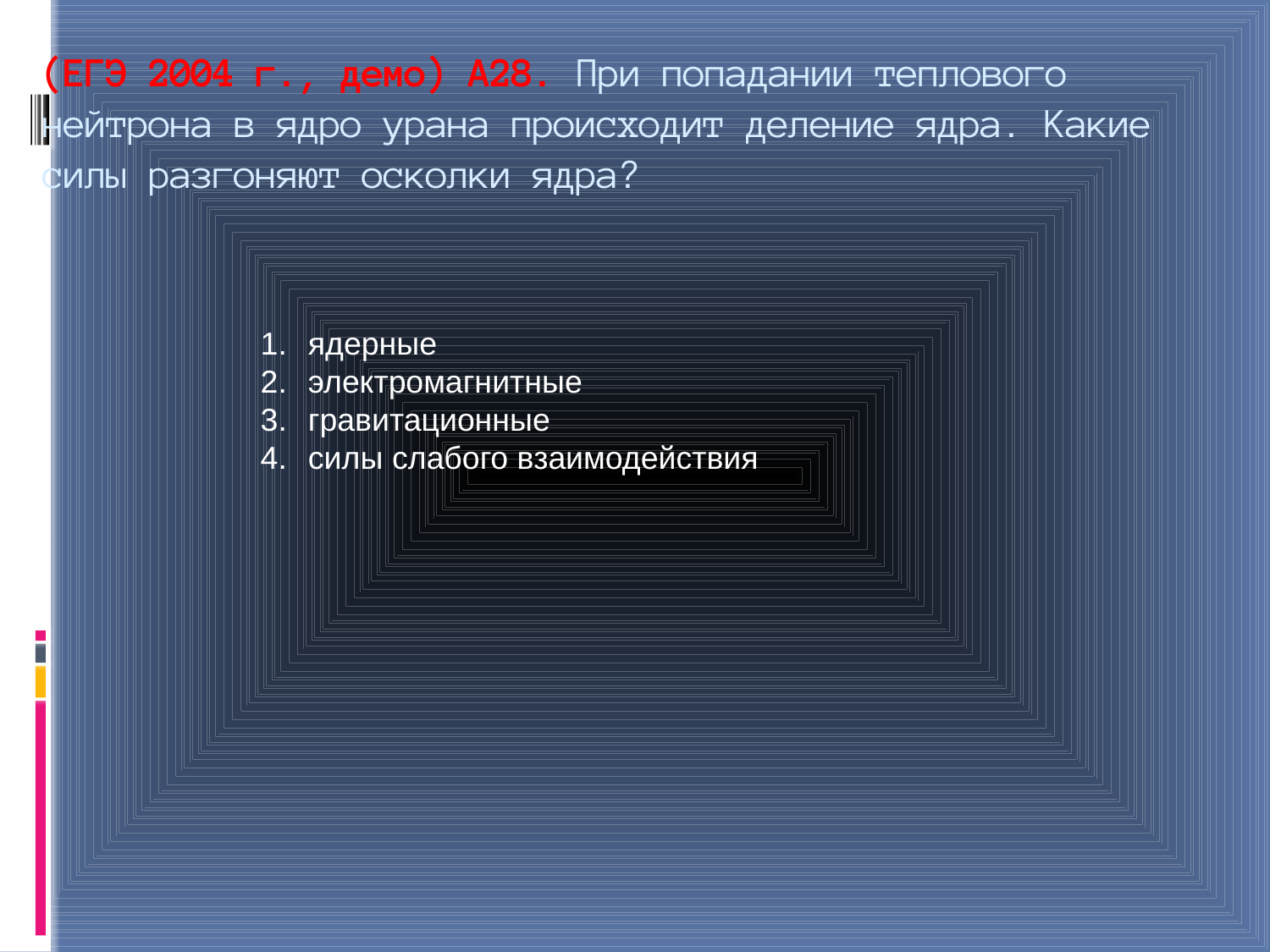

# (ЕГЭ 2004 г., демо) А28. При попадании теплового нейтрона в ядро урана происходит деление ядра. Какие силы разгоняют осколки ядра?
ядерные
электромагнитные
гравитационные
силы слабого взаимодействия